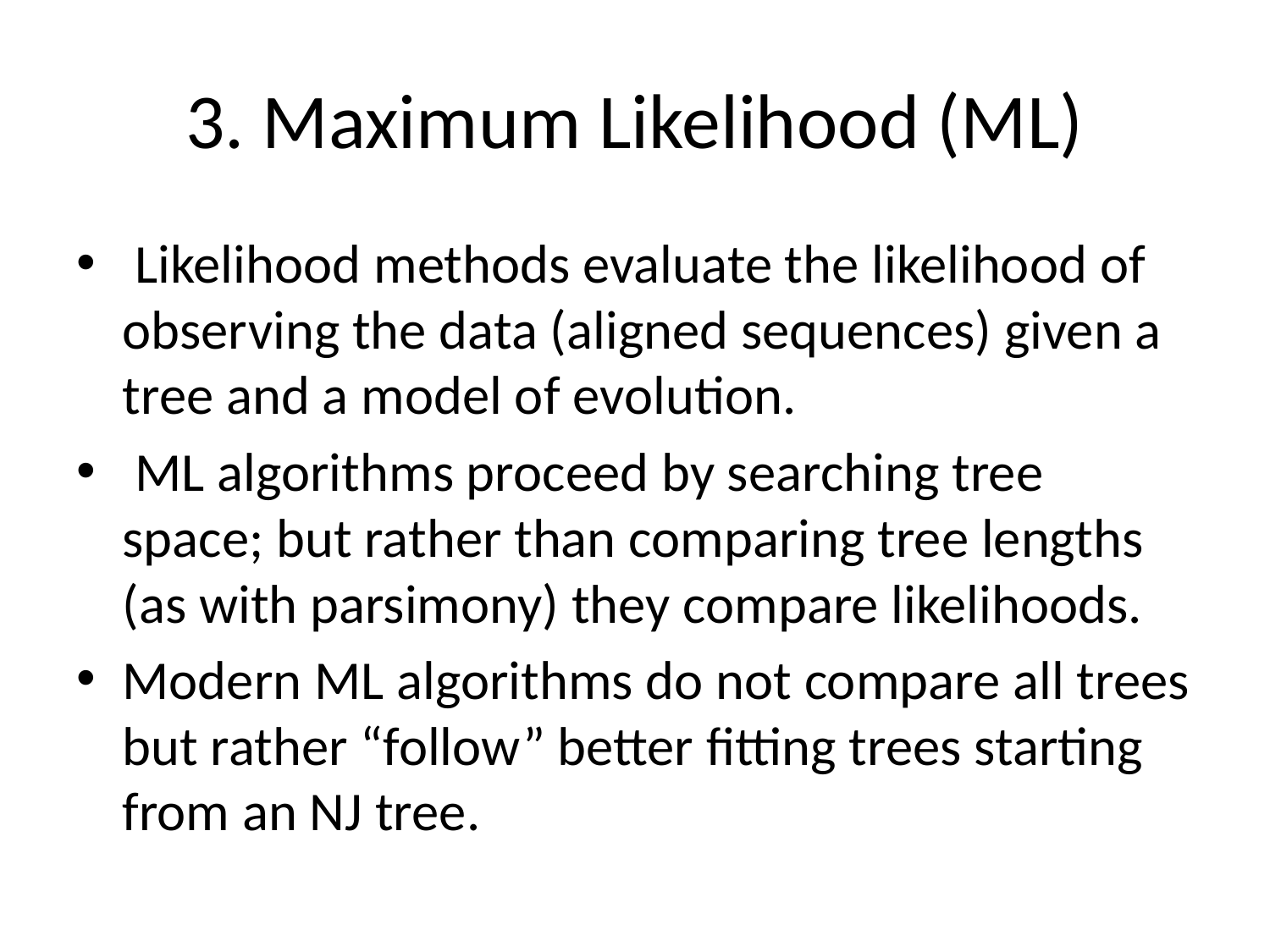

# 3. Maximum Likelihood (ML)
 Likelihood methods evaluate the likelihood of observing the data (aligned sequences) given a tree and a model of evolution.
 ML algorithms proceed by searching tree space; but rather than comparing tree lengths (as with parsimony) they compare likelihoods.
Modern ML algorithms do not compare all trees but rather “follow” better fitting trees starting from an NJ tree.